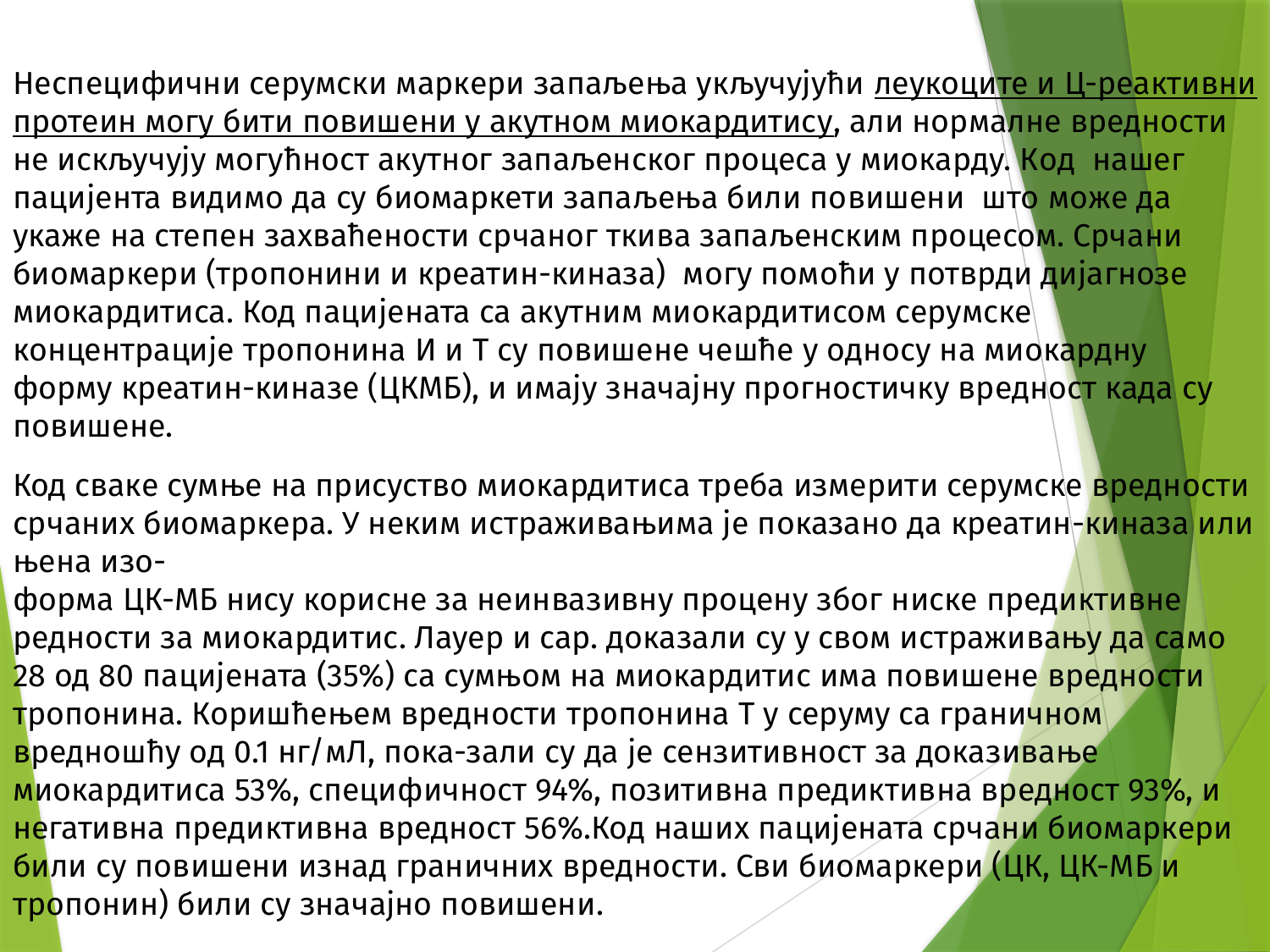

Неспецифични серумски маркери запаљења укључујући леукоците и Ц-реактивни протеин могу бити повишени у акутном миокардитису, али нормалне вредности не искључују могућност акутног запаљенског процеса у миокарду. Код  нашег пацијента видимо да су биомаркети запаљења били повишени  што може да укаже на степен захваћености срчаног ткива запаљенским процесом. Срчани биомаркери (тропонини и креатин-киназа)  могу помоћи у потврди дијагнозе миокардитиса. Код пацијената са акутним миокардитисом серумске концентрације тропонина И и Т су повишене чешће у односу на миокардну форму креатин-киназе (ЦКМБ), и имају значајну прогностичку вредност када су повишене.
Код сваке сумње на присуство миокардитиса треба измерити серумске вредности срчаних биомаркера. У неким истраживањима је показано да креатин-киназа или њена изо-
форма ЦК-МБ нису корисне за неинвазивну процену због ниске предиктивне редности за миокардитис. Лауер и сар. доказали су у свом истраживању да само 28 од 80 пацијената (35%) са сумњом на миокардитис има повишене вредности тропонина. Коришћењем вредности тропонина Т у серуму са граничном вредношћу од 0.1 нг/мЛ, пока-зали су да је сензитивност за доказивање миокардитиса 53%, специфичност 94%, позитивна предиктивна вредност 93%, и негативна предиктивна вредност 56%.Код наших пацијената срчани биомаркери били су повишени изнад граничних вредности. Сви биомаркери (ЦК, ЦК-МБ и тропонин) били су значајно повишени.